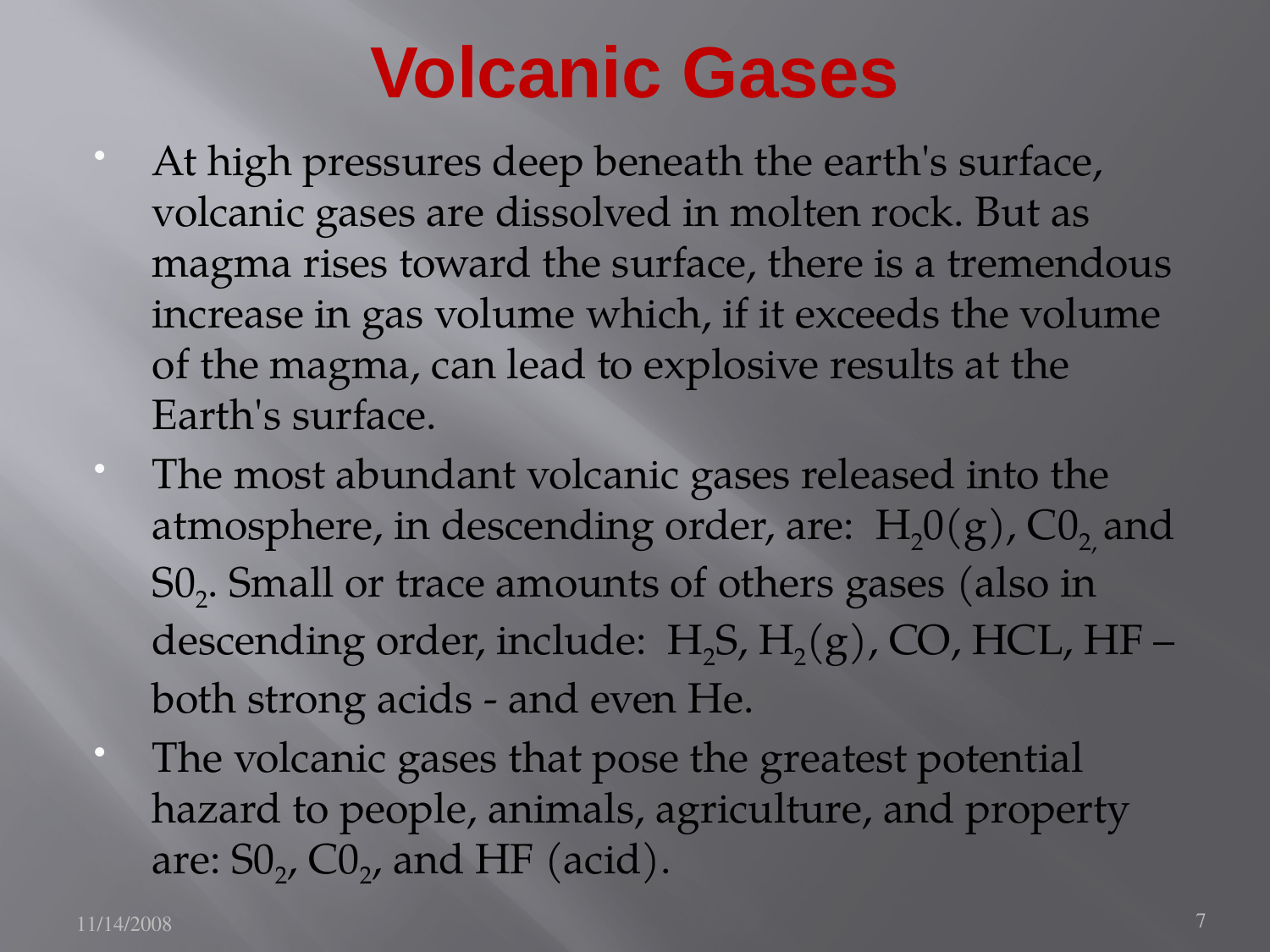

# Volcanic Gases
At high pressures deep beneath the earth's surface, volcanic gases are dissolved in molten rock. But as magma rises toward the surface, there is a tremendous increase in gas volume which, if it exceeds the volume of the magma, can lead to explosive results at the Earth's surface.
The most abundant volcanic gases released into the atmosphere, in descending order, are:  H20(g), C02, and S02. Small or trace amounts of others gases (also in descending order, include:  H2S, H2(g), CO, HCL, HF – both strong acids - and even He.
The volcanic gases that pose the greatest potential hazard to people, animals, agriculture, and property are: S02, C02, and HF (acid).

11/14/2008
7